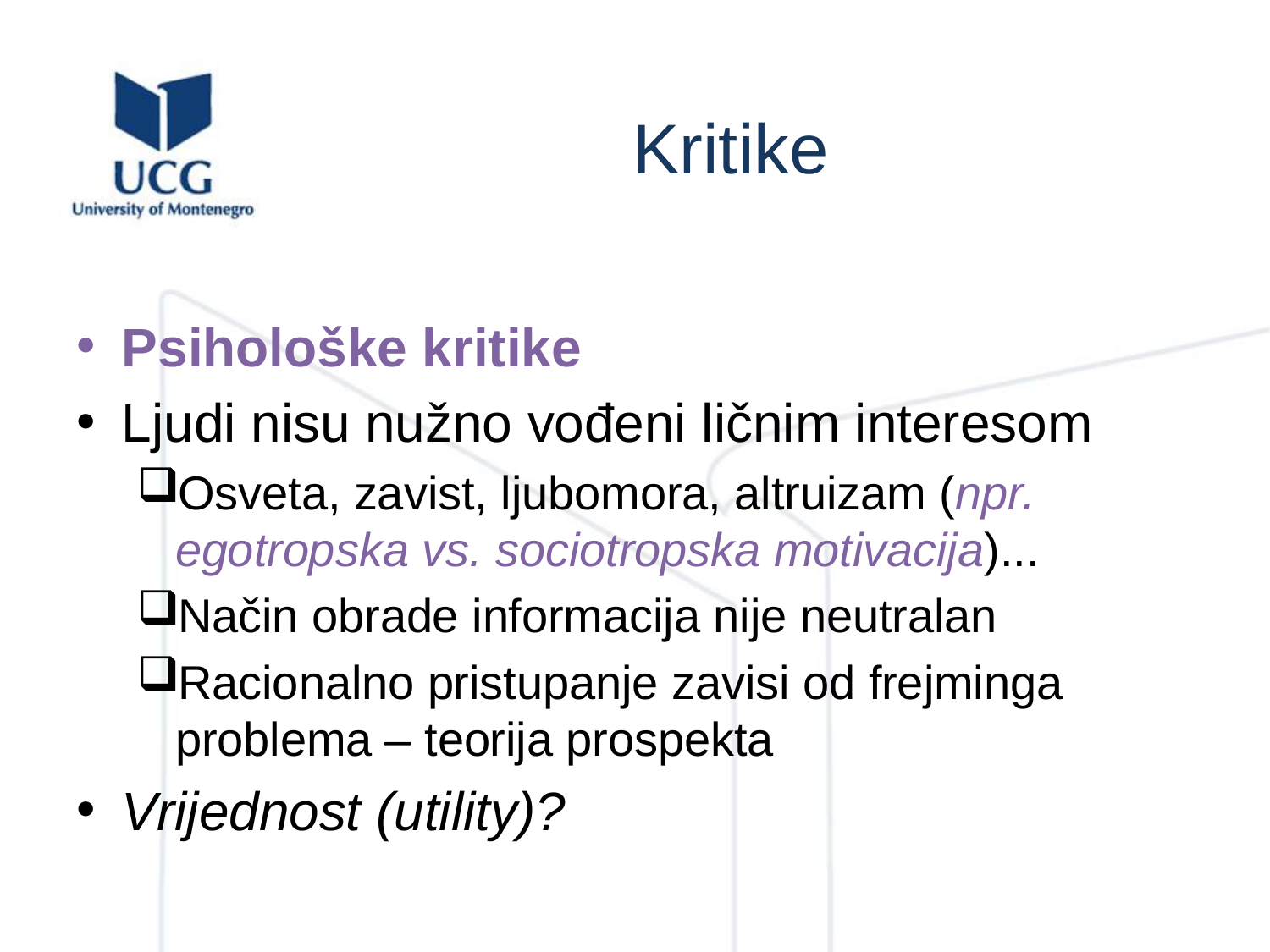

# Kritike
Psihološke kritike
Ljudi nisu nužno vođeni ličnim interesom
Osveta, zavist, ljubomora, altruizam (npr. egotropska vs. sociotropska motivacija)...
Način obrade informacija nije neutralan
Racionalno pristupanje zavisi od frejminga problema – teorija prospekta
Vrijednost (utility)?